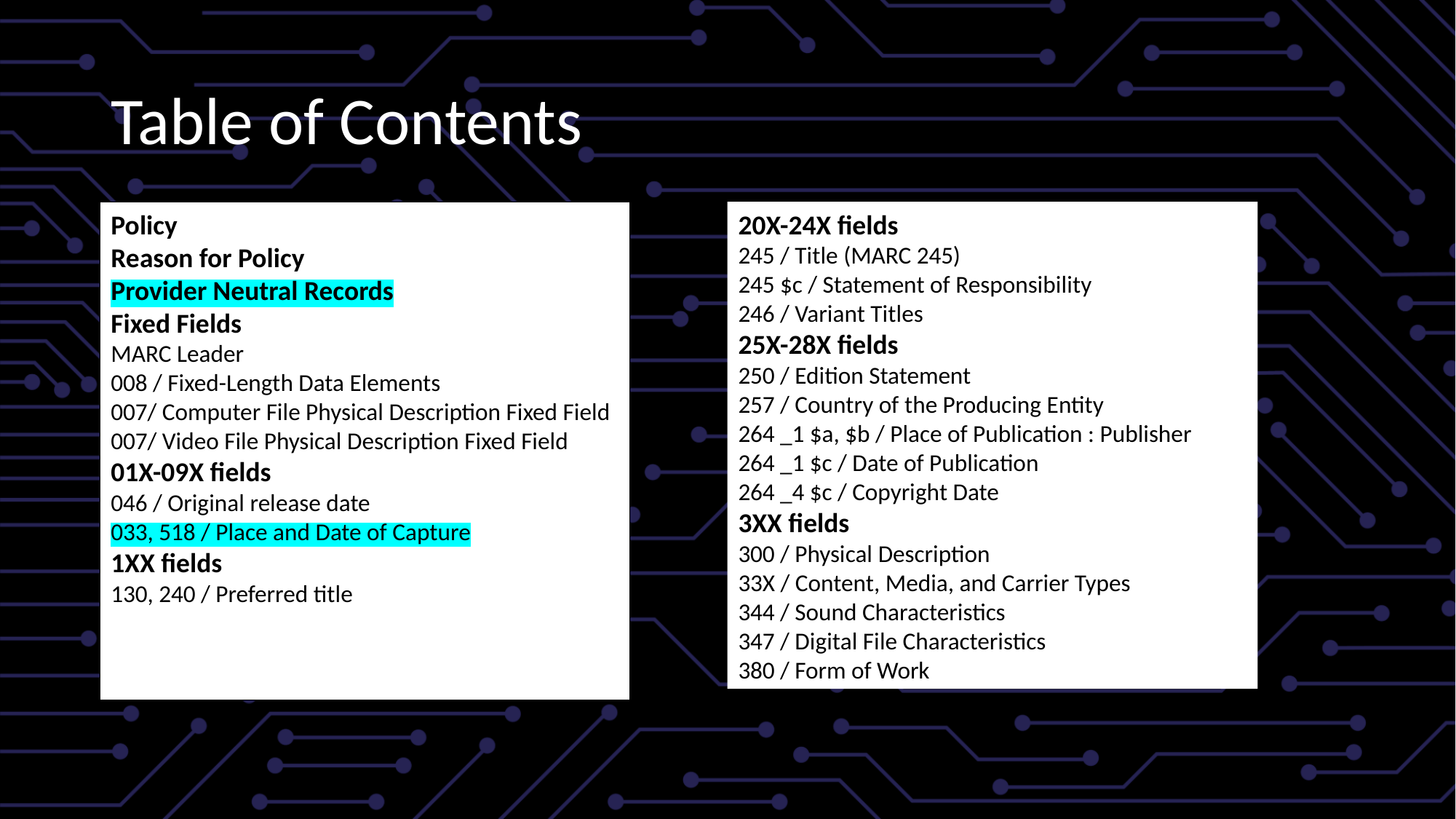

# Table of Contents
Policy
Reason for Policy
Provider Neutral Records
Fixed Fields
MARC Leader
008 / Fixed-Length Data Elements
007/ Computer File Physical Description Fixed Field
007/ Video File Physical Description Fixed Field
01X-09X fields
046 / Original release date
033, 518 / Place and Date of Capture
1XX fields
130, 240 / Preferred title

Policy
Reason for Policy
Provider Neutral Records
Fixed Fields
MARC Leader
008 / Fixed-Length Data Elements
007/ Computer File Physical Description Fixed Field
007/ Video File Physical Description Fixed Field
01X-09X fields
046 / Original release date
033, 518 / Place and Date of Capture
1XX fields
130, 240 / Preferred title

20X-24X fields
245 / Title (MARC 245)
245 $c / Statement of Responsibility
246 / Variant Titles
25X-28X fields
250 / Edition Statement
257 / Country of the Producing Entity
264 _1 $a, $b / Place of Publication : Publisher
264 _1 $c / Date of Publication
264 _4 $c / Copyright Date
3XX fields
300 / Physical Description
33X / Content, Media, and Carrier Types
344 / Sound Characteristics
347 / Digital File Characteristics
380 / Form of Work
Policy
Reason for Policy
Provider Neutral Records
Fixed Fields
MARC Leader
008 / Fixed-Length Data Elements
007/ Computer File Physical Description Fixed Field
007/ Video File Physical Description Fixed Field
01X-09X fields
046 / Original release date
033, 518 / Place and Date of Capture
1XX fields
130, 240 / Preferred title